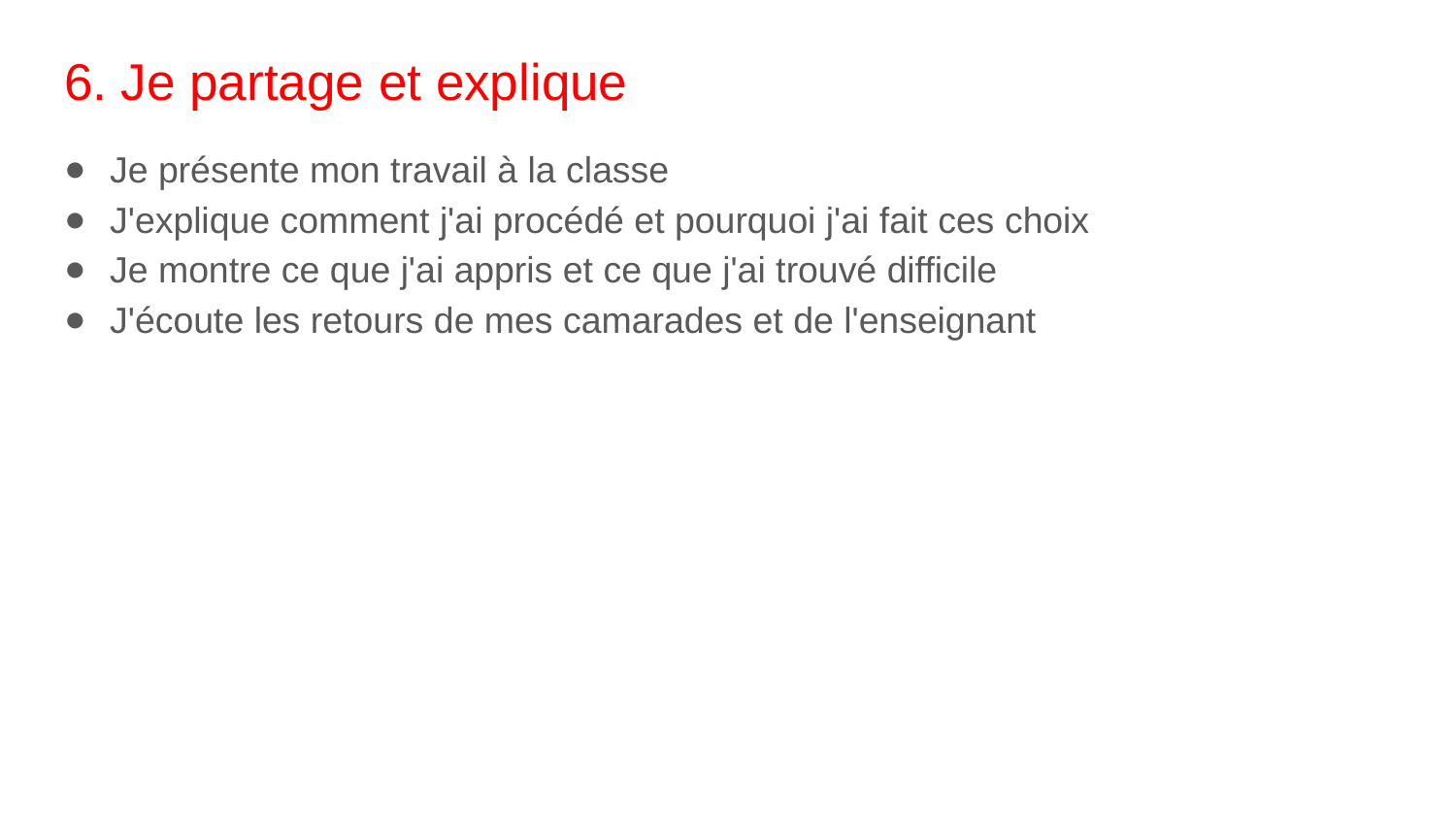

# 6. Je partage et explique
Je présente mon travail à la classe
J'explique comment j'ai procédé et pourquoi j'ai fait ces choix
Je montre ce que j'ai appris et ce que j'ai trouvé difficile
J'écoute les retours de mes camarades et de l'enseignant